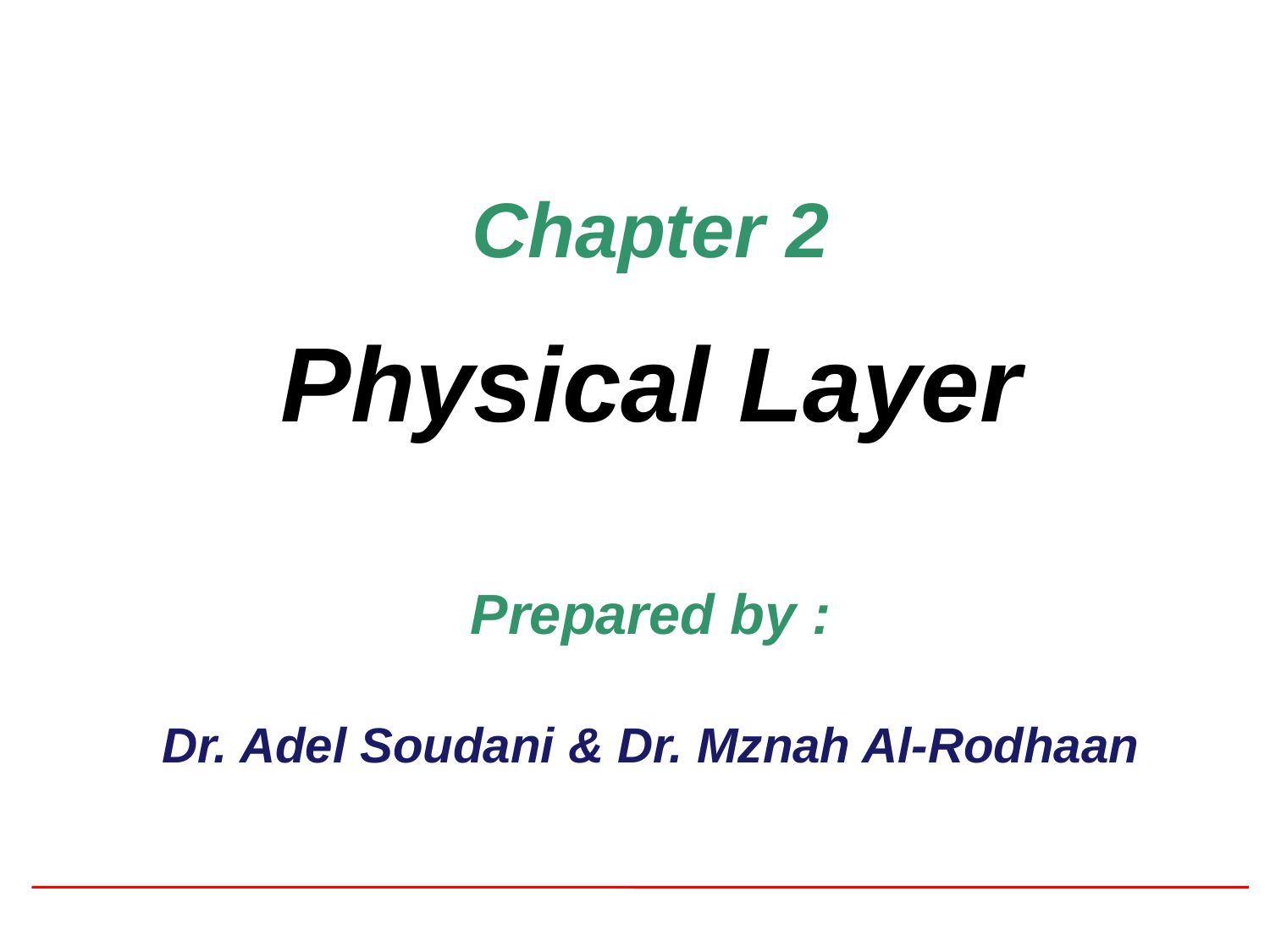

Chapter 2

Physical Layer

Prepared by :

Dr. Adel Soudani & Dr. Mznah Al-Rodhaan